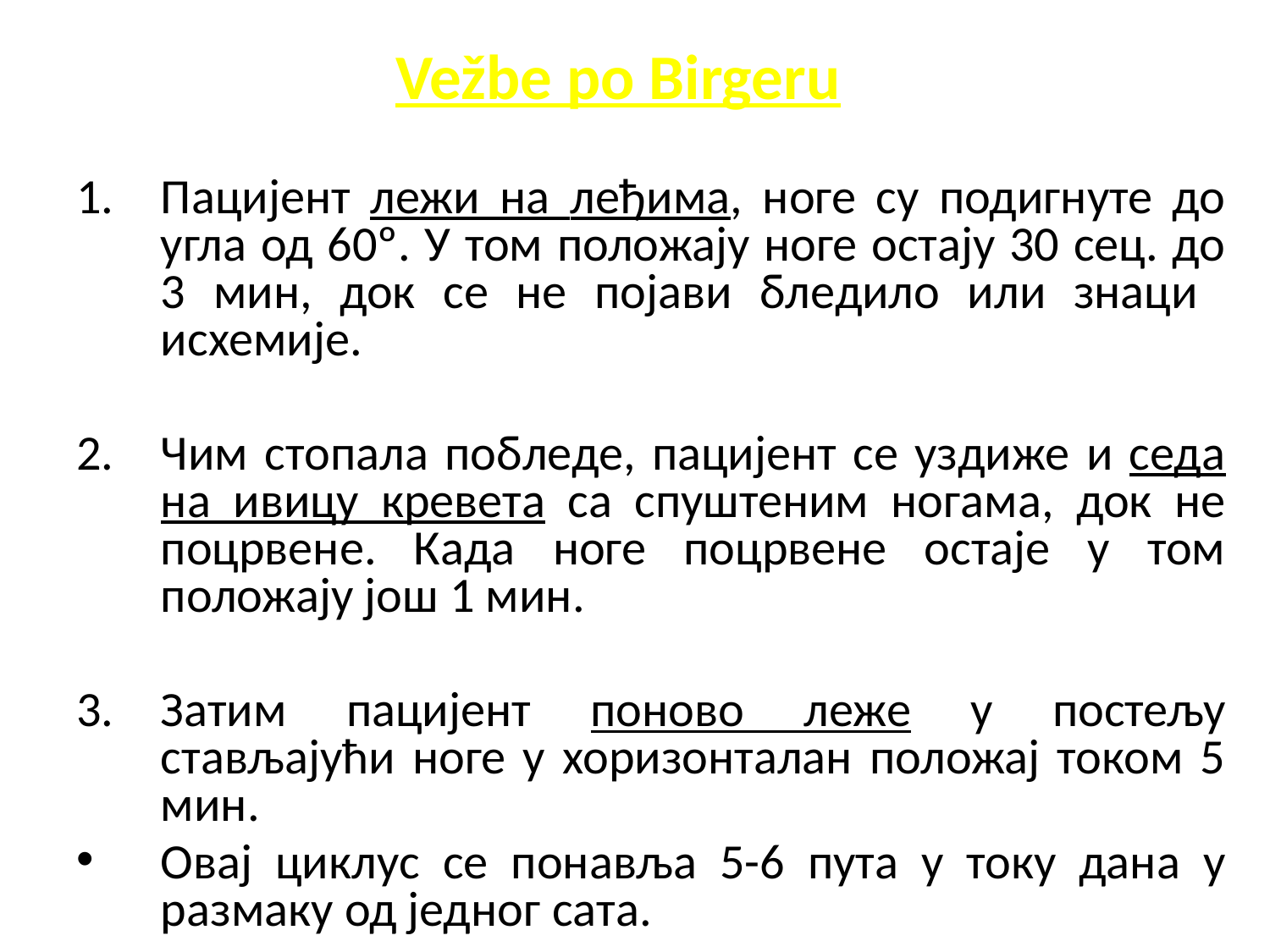

# Vežbe po Birgeru
Пацијент лежи на леђима, ноге су подигнуте до угла од 60º. У том положају ноге остају 30 сец. до 3 мин, док се не појави бледило или знаци  исхемије.

Чим стопала побледе, пацијент се уздиже и седа на ивицу кревета са спуштеним ногама, док не поцрвене. Када ноге поцрвене остаје у том положају још 1 мин.

Затим пацијент поново леже у постељу стављајући ноге у хоризонталан положај током 5 мин.
Овај циклус се понавља 5-6 пута у току дана у размаку од једног сата.